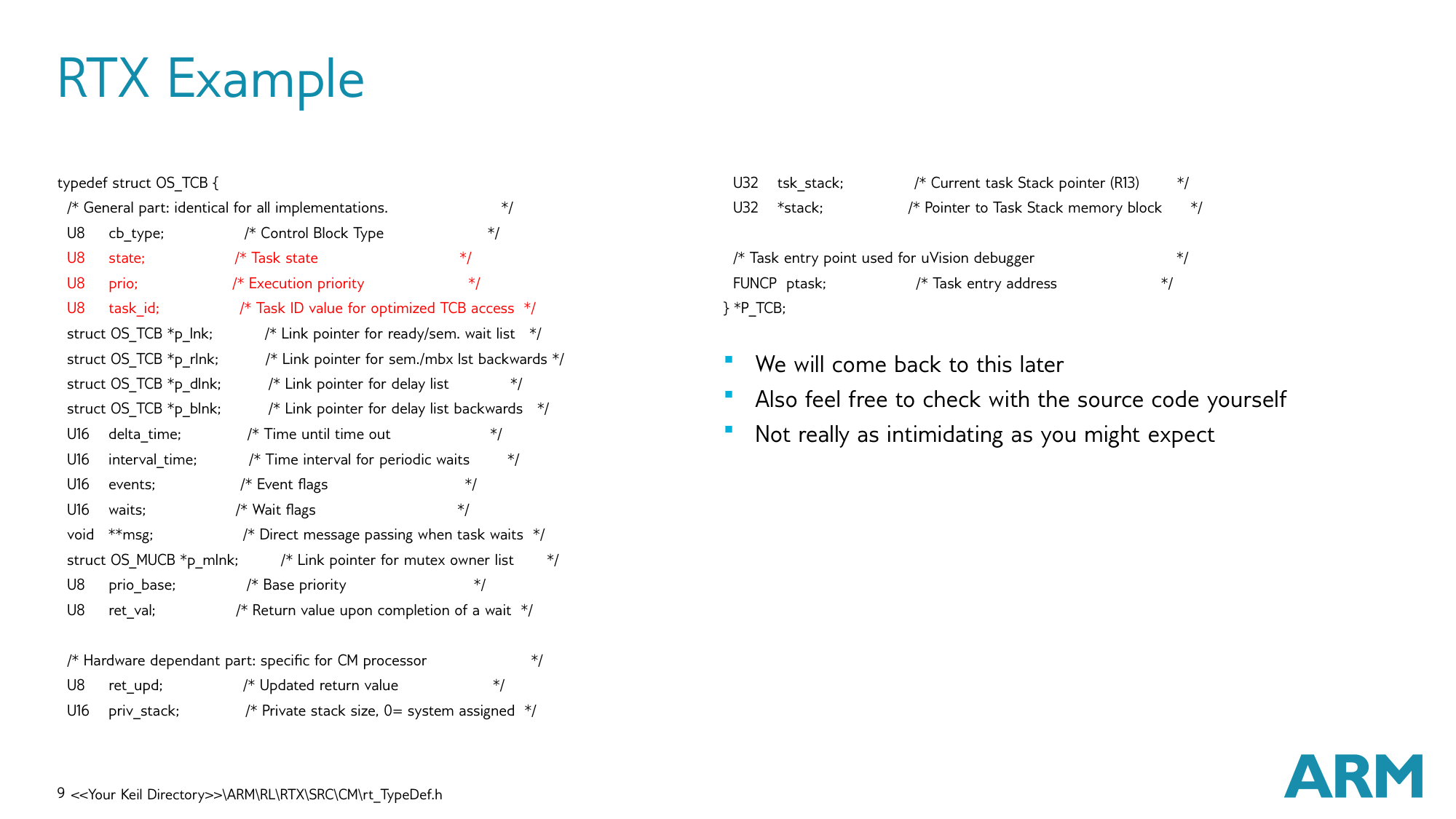

# RTX Example
typedef struct OS_TCB {
  /* General part: identical for all implementations.                        */
  U8     cb_type;                 /* Control Block Type                      */
  U8     state;                   /* Task state                              */
  U8     prio;                    /* Execution priority                      */
  U8     task_id;                 /* Task ID value for optimized TCB access  */
  struct OS_TCB *p_lnk;           /* Link pointer for ready/sem. wait list   */
  struct OS_TCB *p_rlnk;          /* Link pointer for sem./mbx lst backwards */
  struct OS_TCB *p_dlnk;          /* Link pointer for delay list             */
  struct OS_TCB *p_blnk;          /* Link pointer for delay list backwards   */
  U16    delta_time;              /* Time until time out                     */
  U16    interval_time;           /* Time interval for periodic waits        */
  U16    events;                  /* Event flags                             */
  U16    waits;                   /* Wait flags                              */
  void   **msg;                   /* Direct message passing when task waits  */
  struct OS_MUCB *p_mlnk;         /* Link pointer for mutex owner list       */
  U8     prio_base;               /* Base priority                           */
  U8     ret_val;                 /* Return value upon completion of a wait  */

  /* Hardware dependant part: specific for CM processor                      */
  U8     ret_upd;                 /* Updated return value                    */
  U16    priv_stack;              /* Private stack size, 0= system assigned  */
  U32    tsk_stack;               /* Current task Stack pointer (R13)        */
  U32    *stack;                  /* Pointer to Task Stack memory block      */

  /* Task entry point used for uVision debugger                              */
  FUNCP  ptask;                   /* Task entry address                      */
} *P_TCB;

We will come back to this later
Also feel free to check with the source code yourself
Not really as intimidating as you might expect
<<Your Keil Directory>>\ARM\RL\RTX\SRC\CM\rt_TypeDef.h